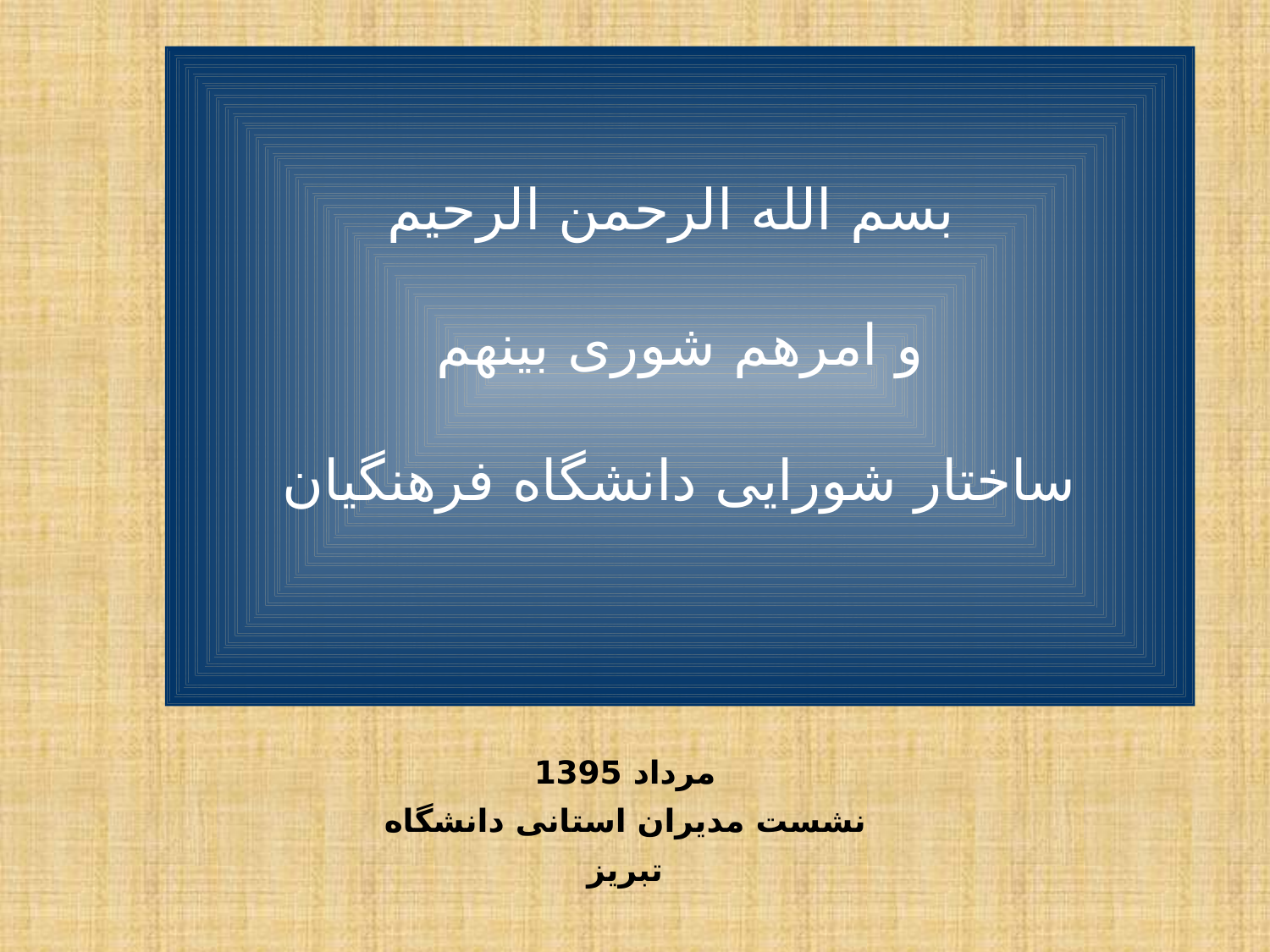

بسم الله الرحمن الرحیم
و امرهم شوری بینهم
ساختار شورایی دانشگاه فرهنگیان

مرداد 1395
نشست مدیران استانی دانشگاه
تبریز